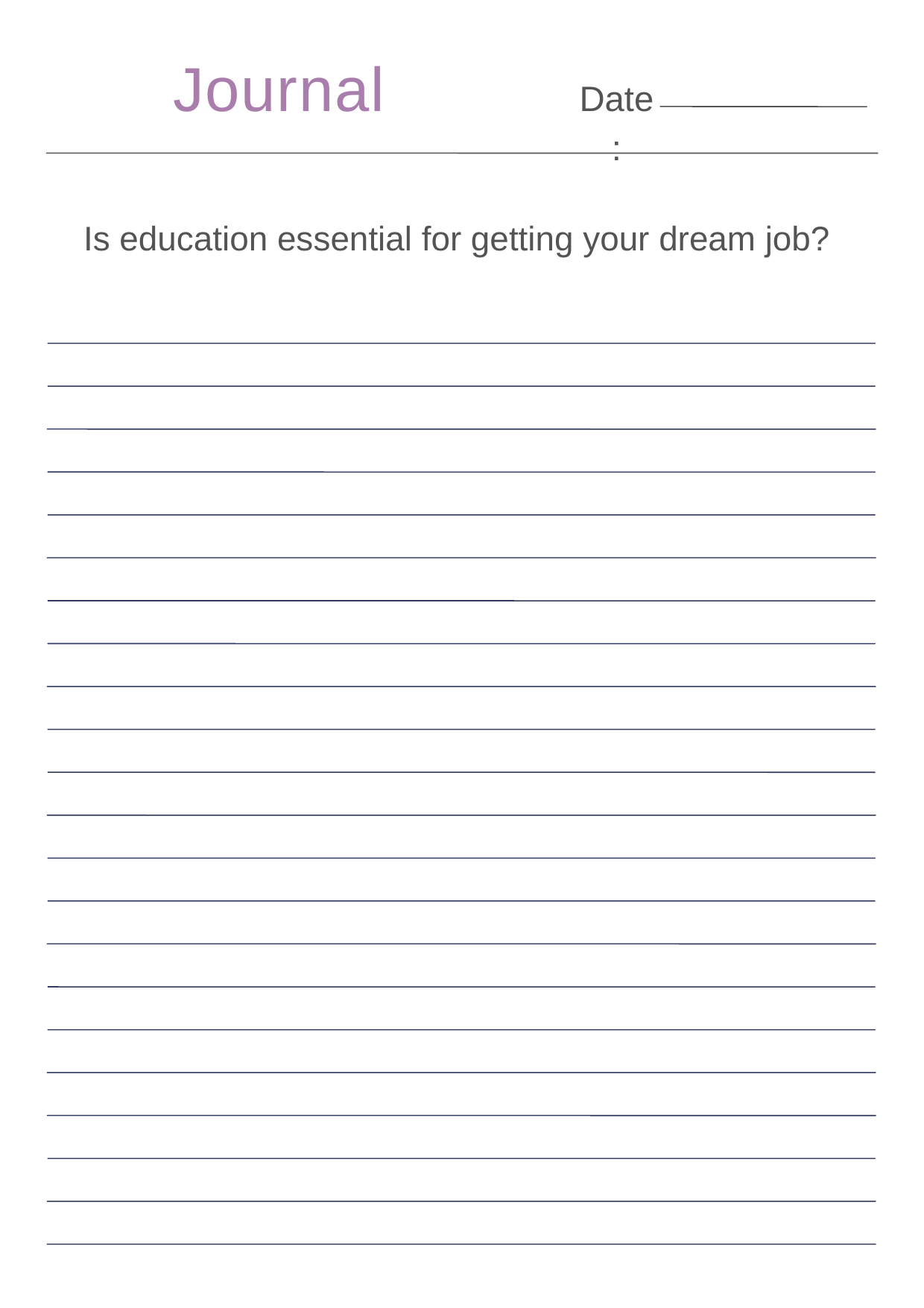

Journal
Date:

Is education essential for getting your dream job?